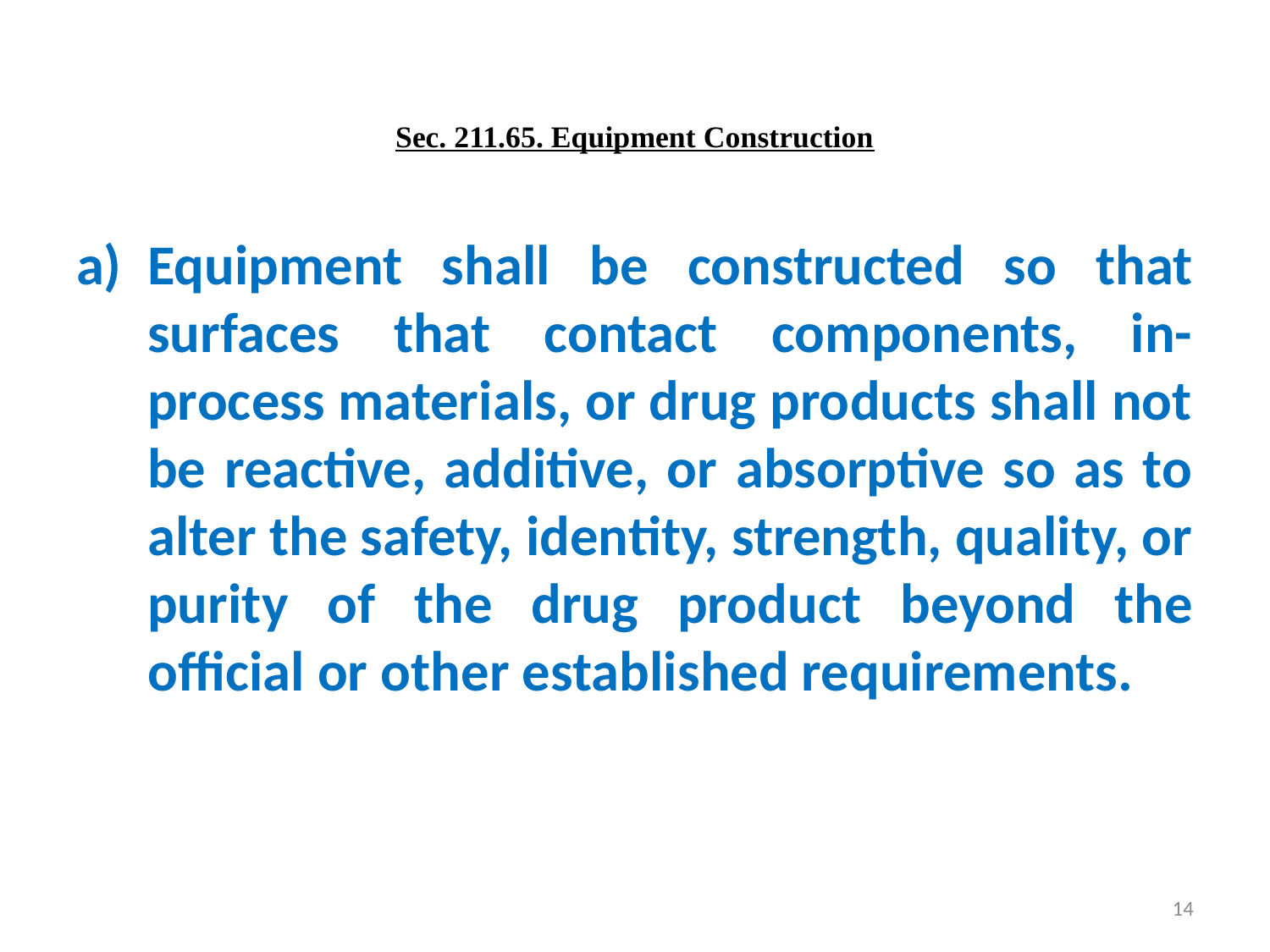

# Sec. 211.65. Equipment Construction
Equipment shall be constructed so that surfaces that contact components, in-process materials, or drug products shall not be reactive, additive, or absorptive so as to alter the safety, identity, strength, quality, or purity of the drug product beyond the official or other established requirements.
14